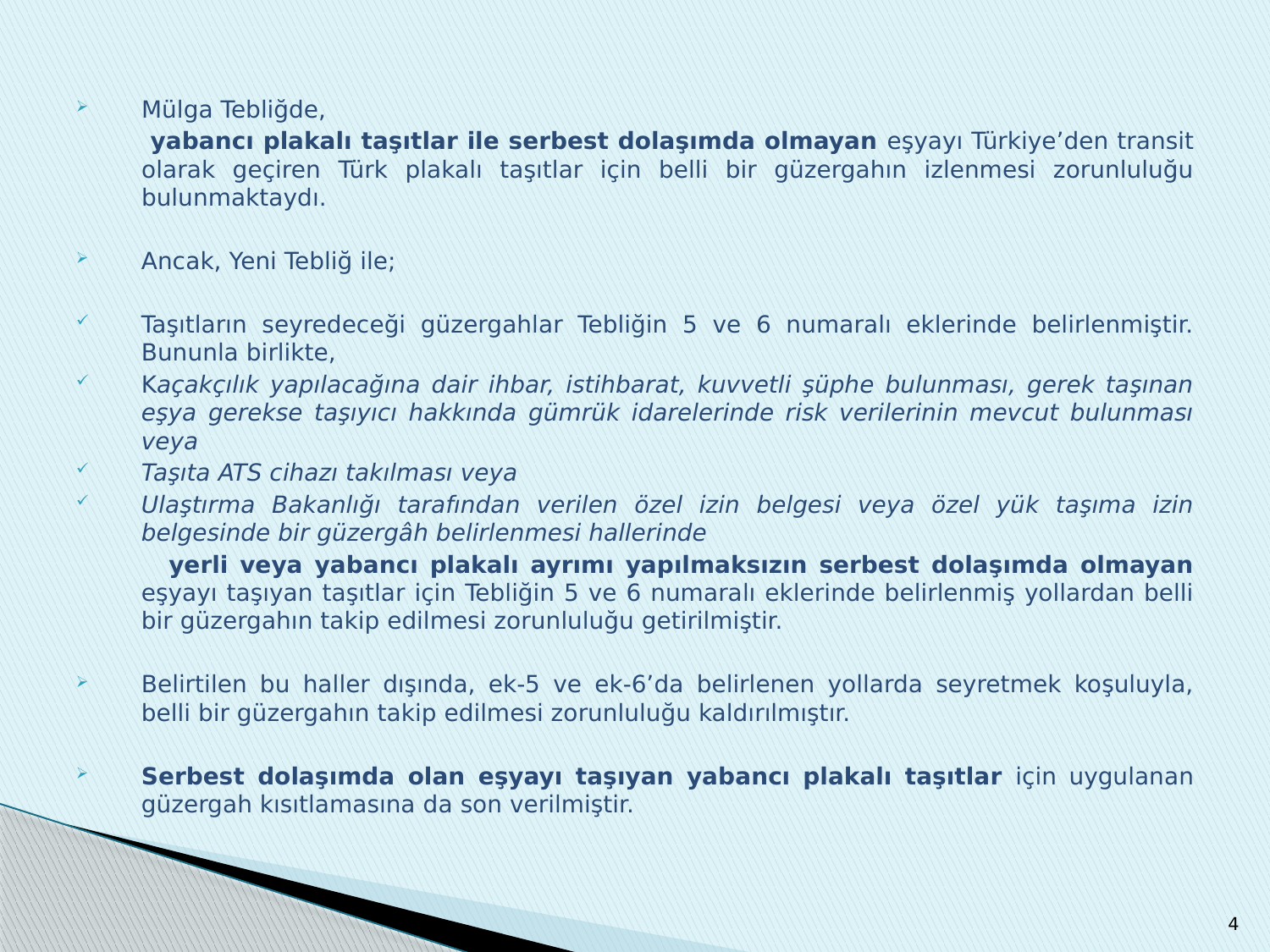

Mülga Tebliğde,
       yabancı plakalı taşıtlar ile serbest dolaşımda olmayan eşyayı Türkiye’den transit olarak geçiren Türk plakalı taşıtlar için belli bir güzergahın izlenmesi zorunluluğu bulunmaktaydı.

Ancak, Yeni Tebliğ ile;

Taşıtların seyredeceği güzergahlar Tebliğin 5 ve 6 numaralı eklerinde belirlenmiştir. Bununla birlikte,
Kaçakçılık yapılacağına dair ihbar, istihbarat, kuvvetli şüphe bulunması, gerek taşınan eşya gerekse taşıyıcı hakkında gümrük idarelerinde risk verilerinin mevcut bulunması veya
Taşıta ATS cihazı takılması veya
Ulaştırma Bakanlığı tarafından verilen özel izin belgesi veya özel yük taşıma izin belgesinde bir güzergâh belirlenmesi hallerinde
       yerli veya yabancı plakalı ayrımı yapılmaksızın serbest dolaşımda olmayan eşyayı taşıyan taşıtlar için Tebliğin 5 ve 6 numaralı eklerinde belirlenmiş yollardan belli bir güzergahın takip edilmesi zorunluluğu getirilmiştir.

Belirtilen bu haller dışında, ek-5 ve ek-6’da belirlenen yollarda seyretmek koşuluyla, belli bir güzergahın takip edilmesi zorunluluğu kaldırılmıştır.

Serbest dolaşımda olan eşyayı taşıyan yabancı plakalı taşıtlar için uygulanan güzergah kısıtlamasına da son verilmiştir.

4